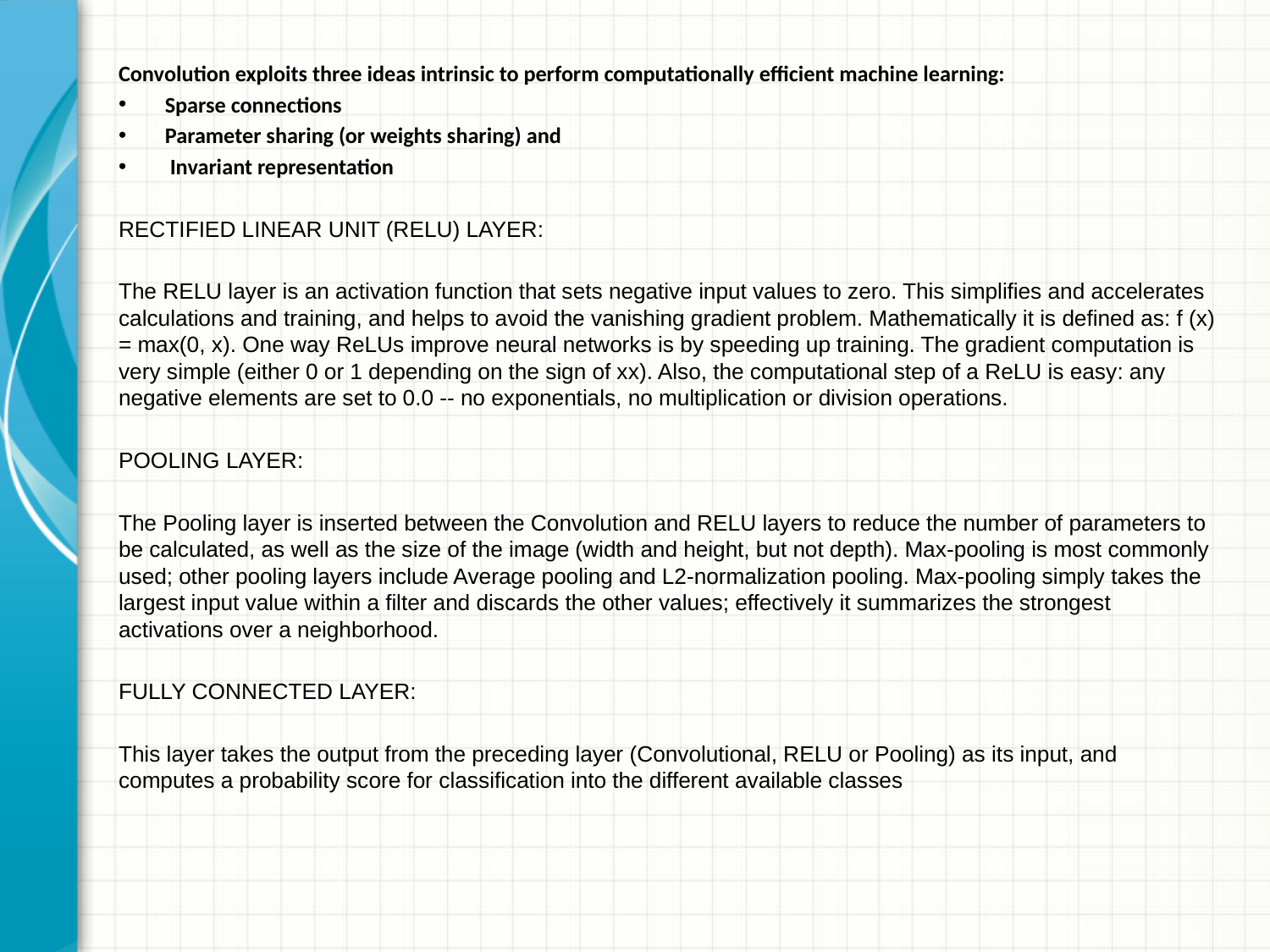

Convolution exploits three ideas intrinsic to perform computationally efficient machine learning:
Sparse connections
Parameter sharing (or weights sharing) and
 Invariant representation

RECTIFIED LINEAR UNIT (RELU) LAYER:

The RELU layer is an activation function that sets negative input values to zero. This simplifies and accelerates calculations and training, and helps to avoid the vanishing gradient problem. Mathematically it is defined as: f (x) = max(0, x). One way ReLUs improve neural networks is by speeding up training. The gradient computation is very simple (either 0 or 1 depending on the sign of xx). Also, the computational step of a ReLU is easy: any negative elements are set to 0.0 -- no exponentials, no multiplication or division operations.

POOLING LAYER:

The Pooling layer is inserted between the Convolution and RELU layers to reduce the number of parameters to be calculated, as well as the size of the image (width and height, but not depth). Max-pooling is most commonly used; other pooling layers include Average pooling and L2-normalization pooling. Max-pooling simply takes the largest input value within a filter and discards the other values; effectively it summarizes the strongest activations over a neighborhood.

FULLY CONNECTED LAYER:

This layer takes the output from the preceding layer (Convolutional, RELU or Pooling) as its input, and computes a probability score for classification into the different available classes